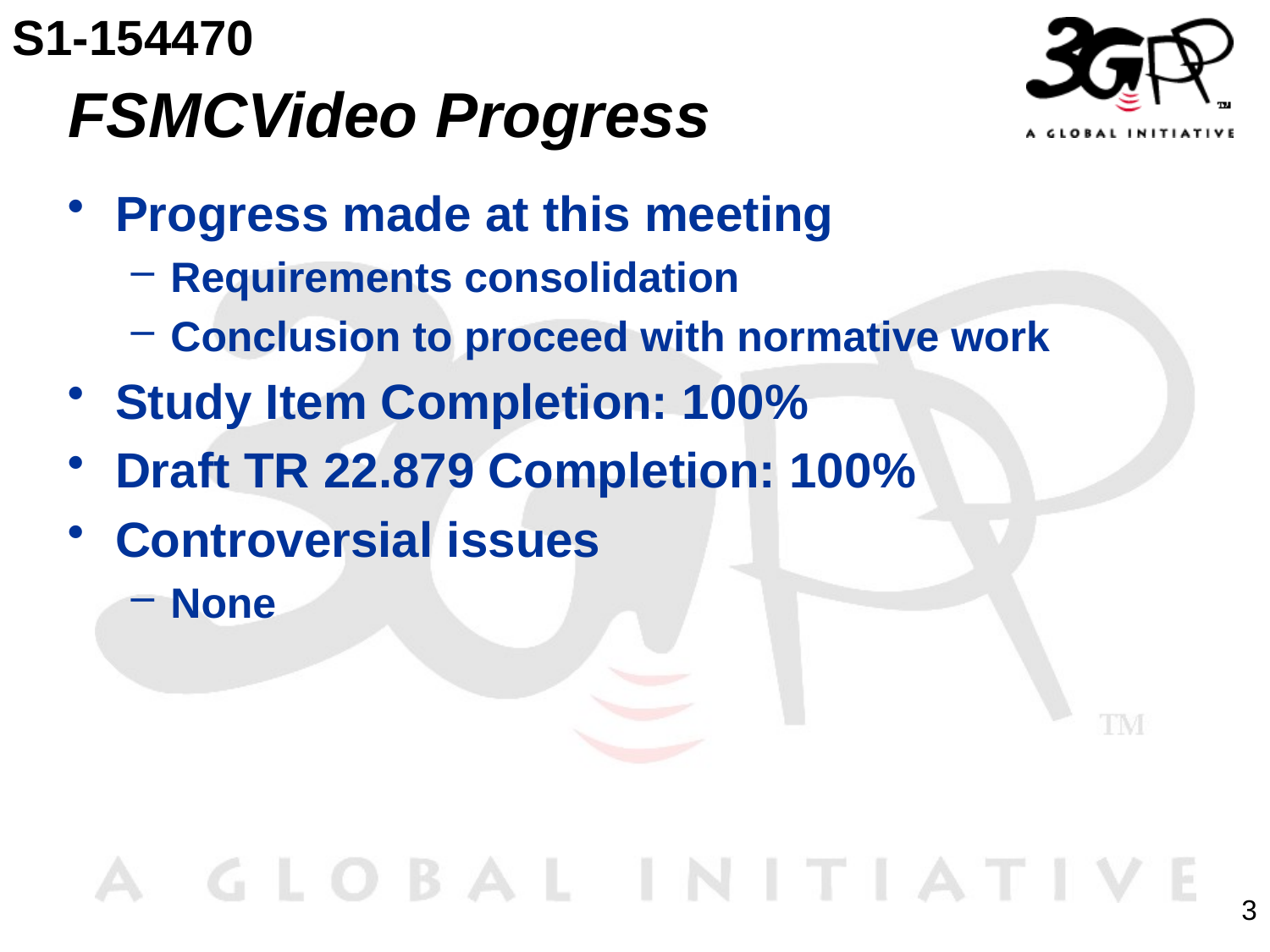

S1-154470
# FSMCVideo Progress
Progress made at this meeting
Requirements consolidation
Conclusion to proceed with normative work
Study Item Completion: 100%
Draft TR 22.879 Completion: 100%
Controversial issues
None
3